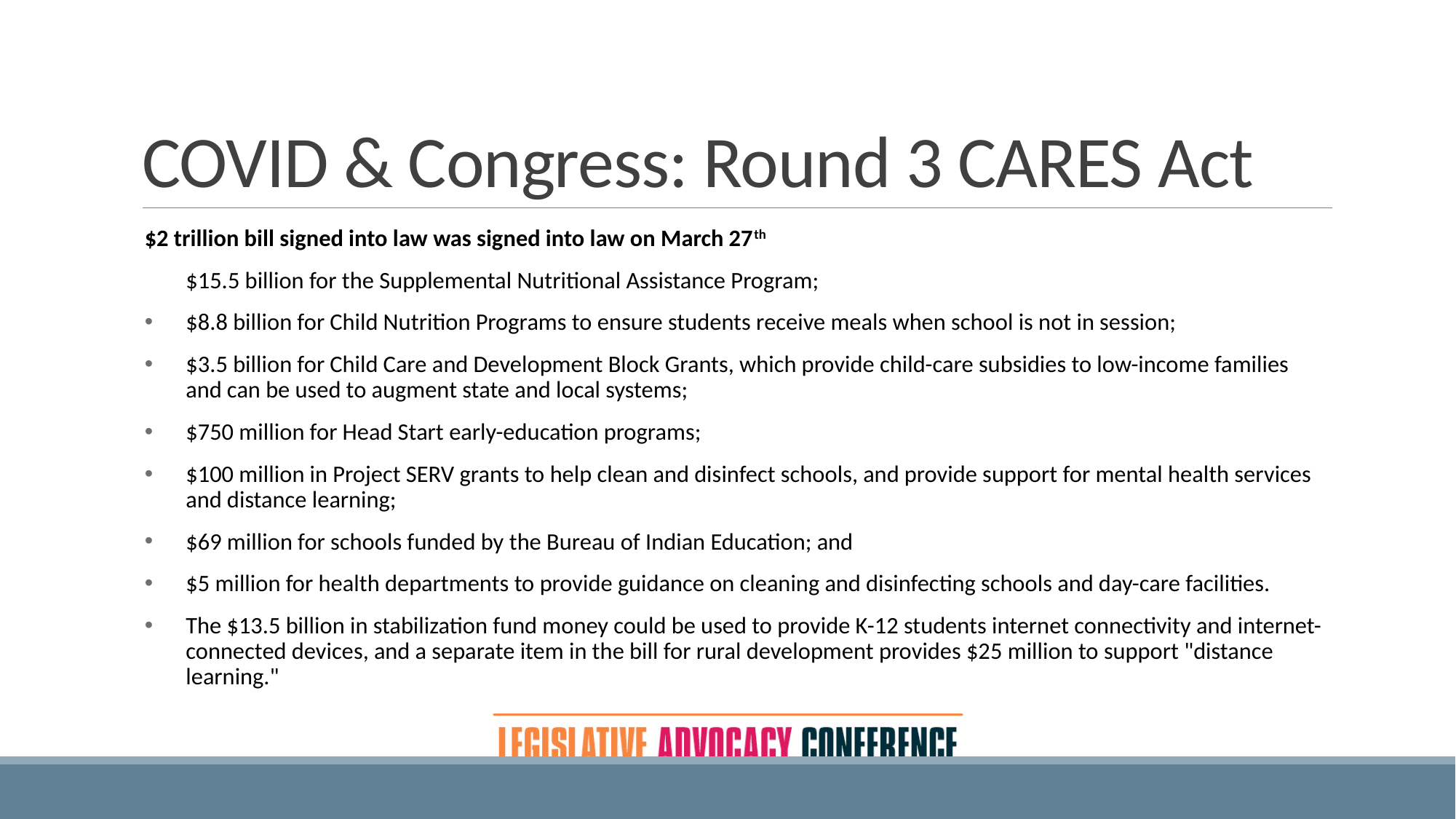

# COVID & Congress: Round 3 CARES Act
$2 trillion bill signed into law was signed into law on March 27th
$15.5 billion for the Supplemental Nutritional Assistance Program;
$8.8 billion for Child Nutrition Programs to ensure students receive meals when school is not in session;
$3.5 billion for Child Care and Development Block Grants, which provide child-care subsidies to low-income families and can be used to augment state and local systems;
$750 million for Head Start early-education programs;
$100 million in Project SERV grants to help clean and disinfect schools, and provide support for mental health services and distance learning;
$69 million for schools funded by the Bureau of Indian Education; and
$5 million for health departments to provide guidance on cleaning and disinfecting schools and day-care facilities.
The $13.5 billion in stabilization fund money could be used to provide K-12 students internet connectivity and internet-connected devices, and a separate item in the bill for rural development provides $25 million to support "distance learning."